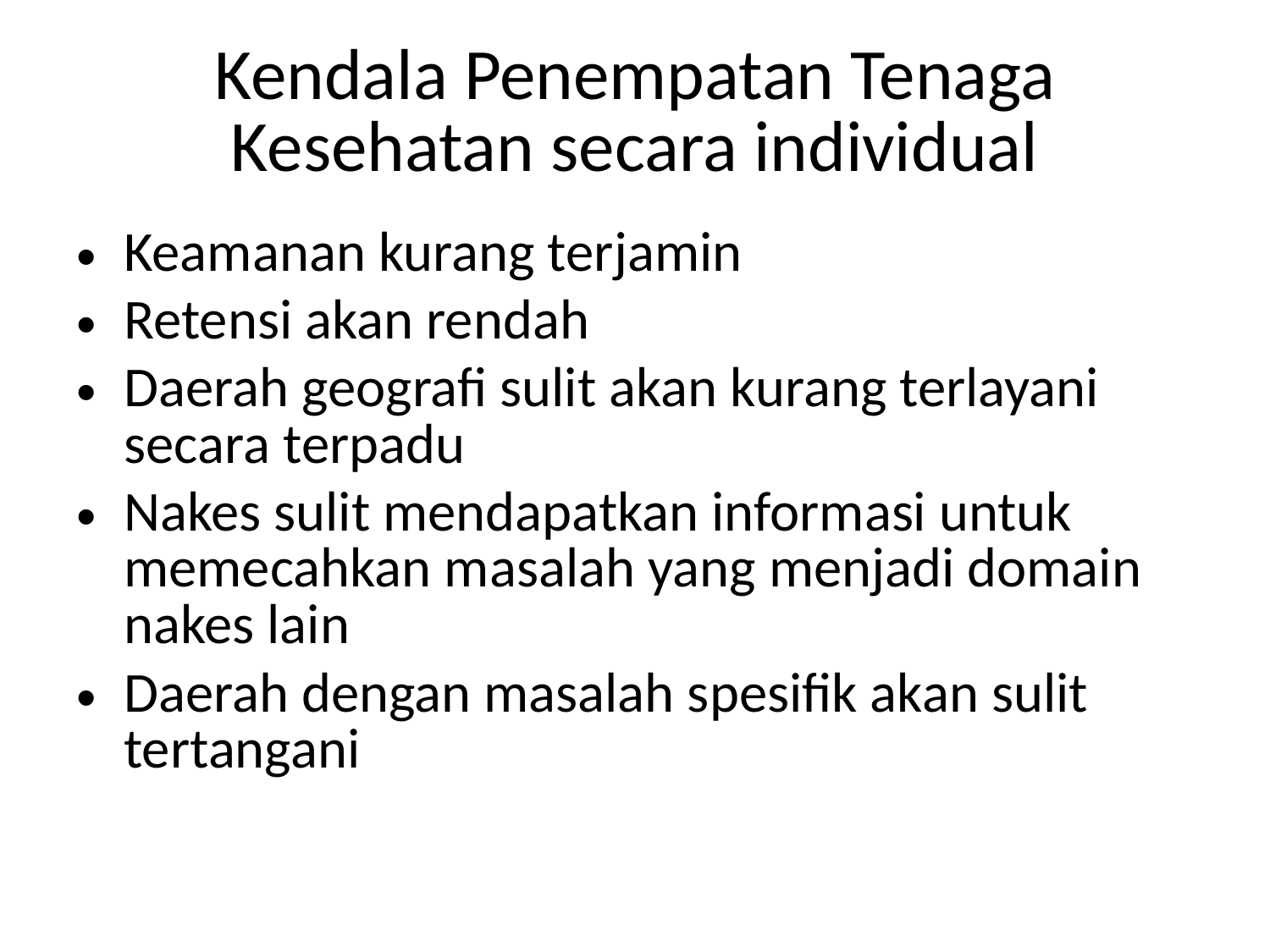

# Kendala Penempatan Tenaga Kesehatan secara individual
Keamanan kurang terjamin
Retensi akan rendah
Daerah geografi sulit akan kurang terlayani secara terpadu
Nakes sulit mendapatkan informasi untuk memecahkan masalah yang menjadi domain nakes lain
Daerah dengan masalah spesifik akan sulit tertangani